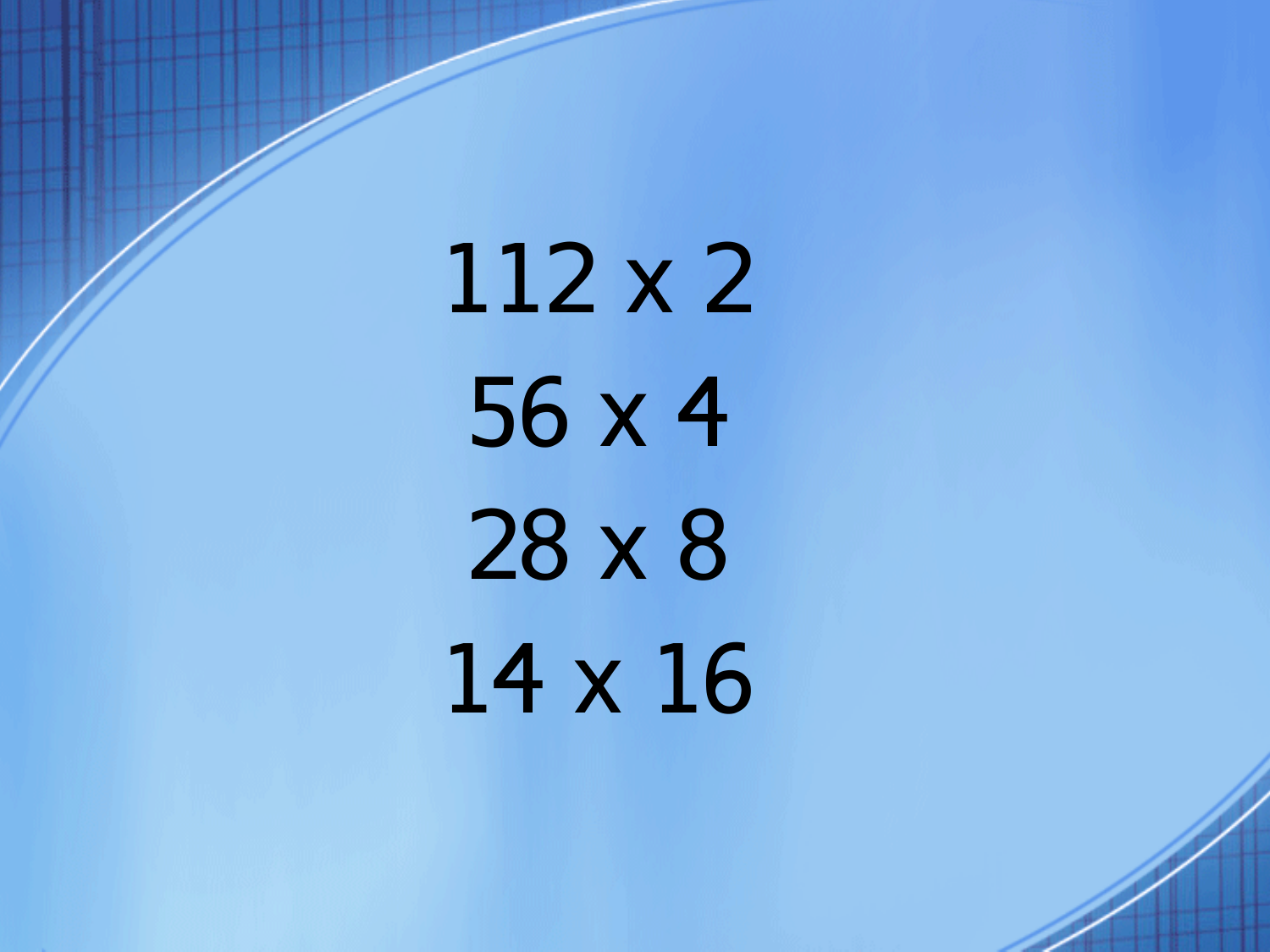

112 x 2
56 x 4
28 x 8
14 x 16